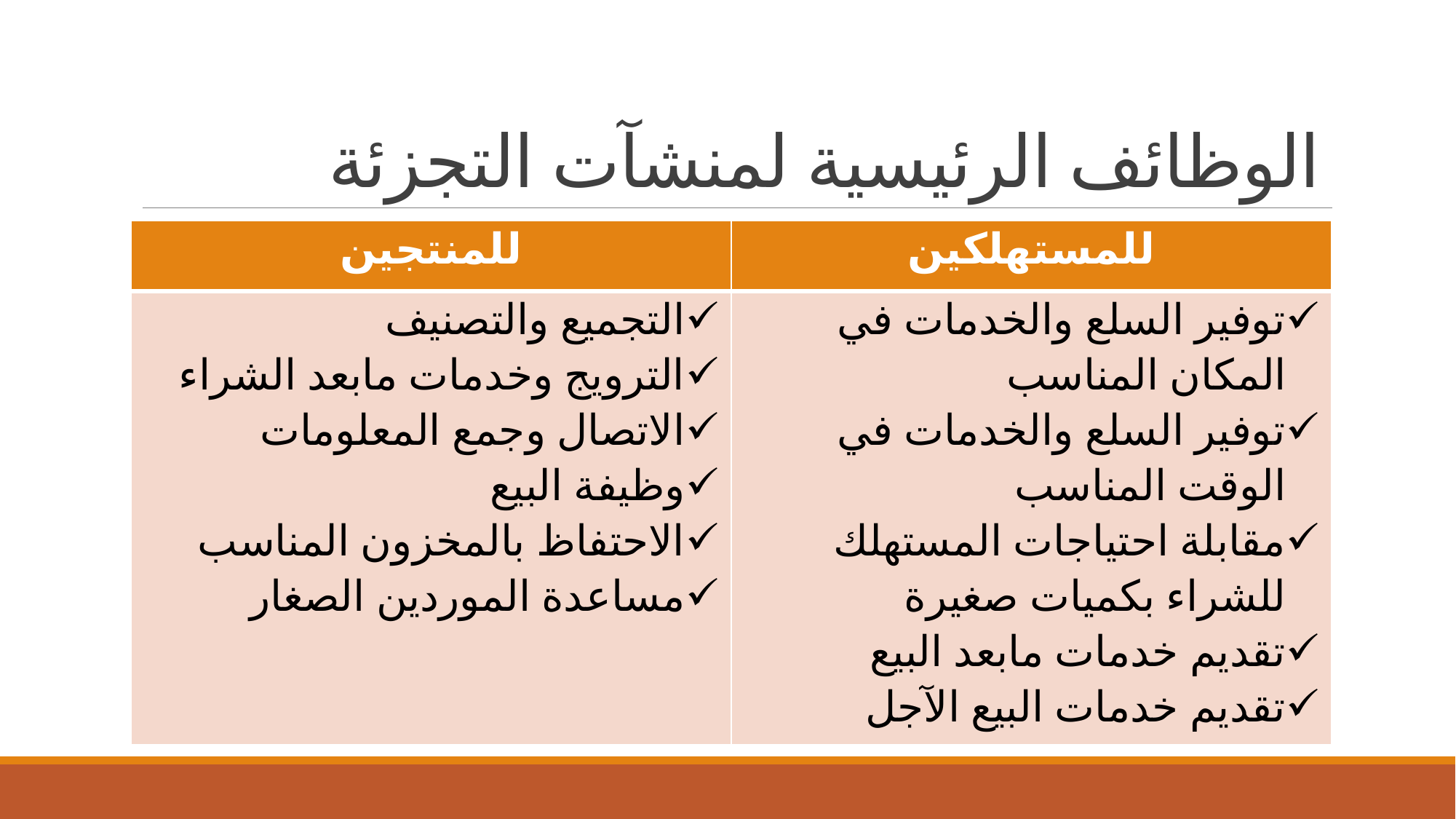

# الوظائف الرئيسية لمنشآت التجزئة
| للمنتجين | للمستهلكين |
| --- | --- |
| التجميع والتصنيف الترويج وخدمات مابعد الشراء الاتصال وجمع المعلومات وظيفة البيع الاحتفاظ بالمخزون المناسب مساعدة الموردين الصغار | توفير السلع والخدمات في المكان المناسب توفير السلع والخدمات في الوقت المناسب مقابلة احتياجات المستهلك للشراء بكميات صغيرة تقديم خدمات مابعد البيع تقديم خدمات البيع الآجل |